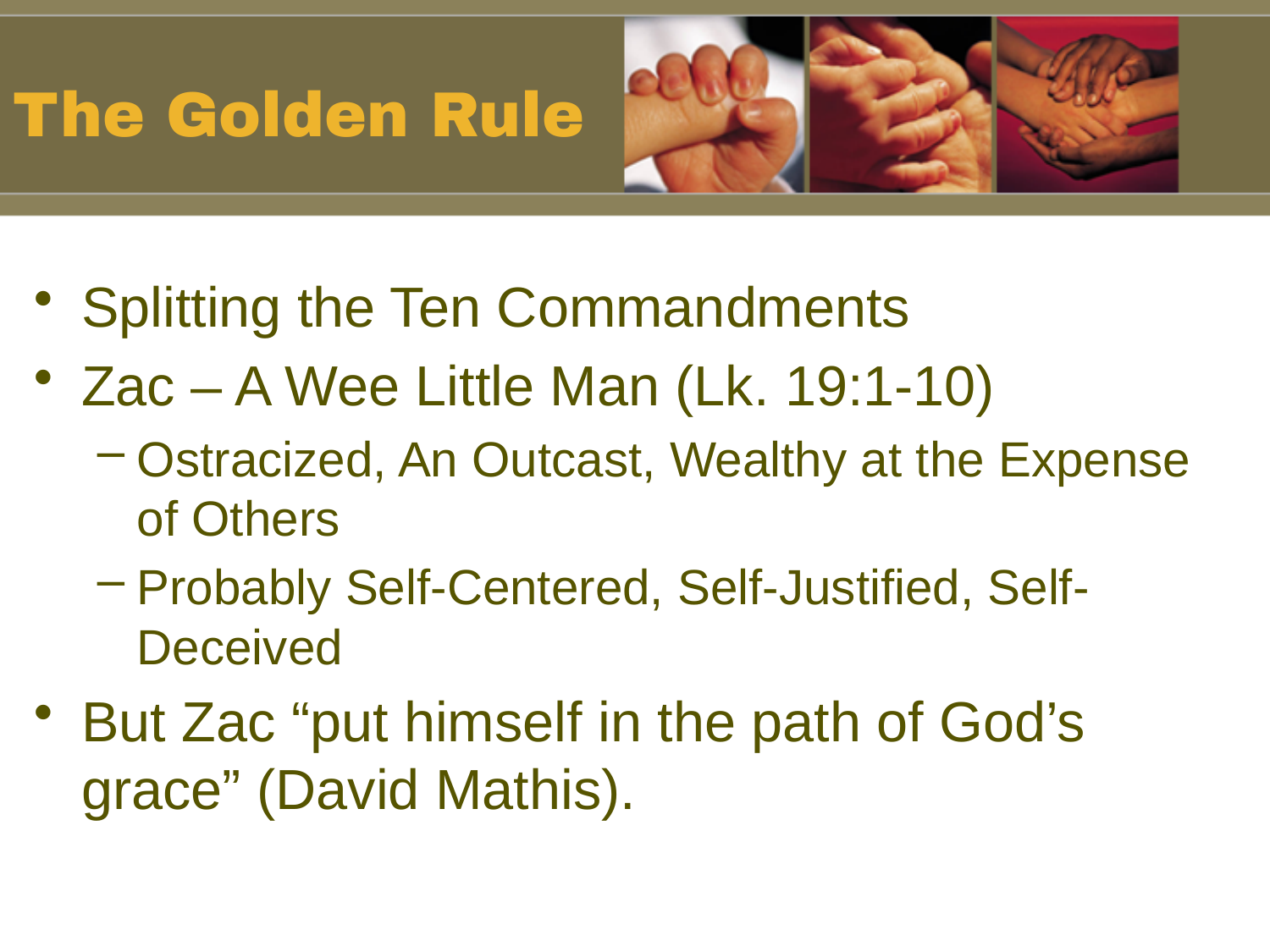

# The Golden Rule
Splitting the Ten Commandments
Zac – A Wee Little Man (Lk. 19:1-10)
Ostracized, An Outcast, Wealthy at the Expense of Others
Probably Self-Centered, Self-Justified, Self-Deceived
But Zac “put himself in the path of God’s grace” (David Mathis).